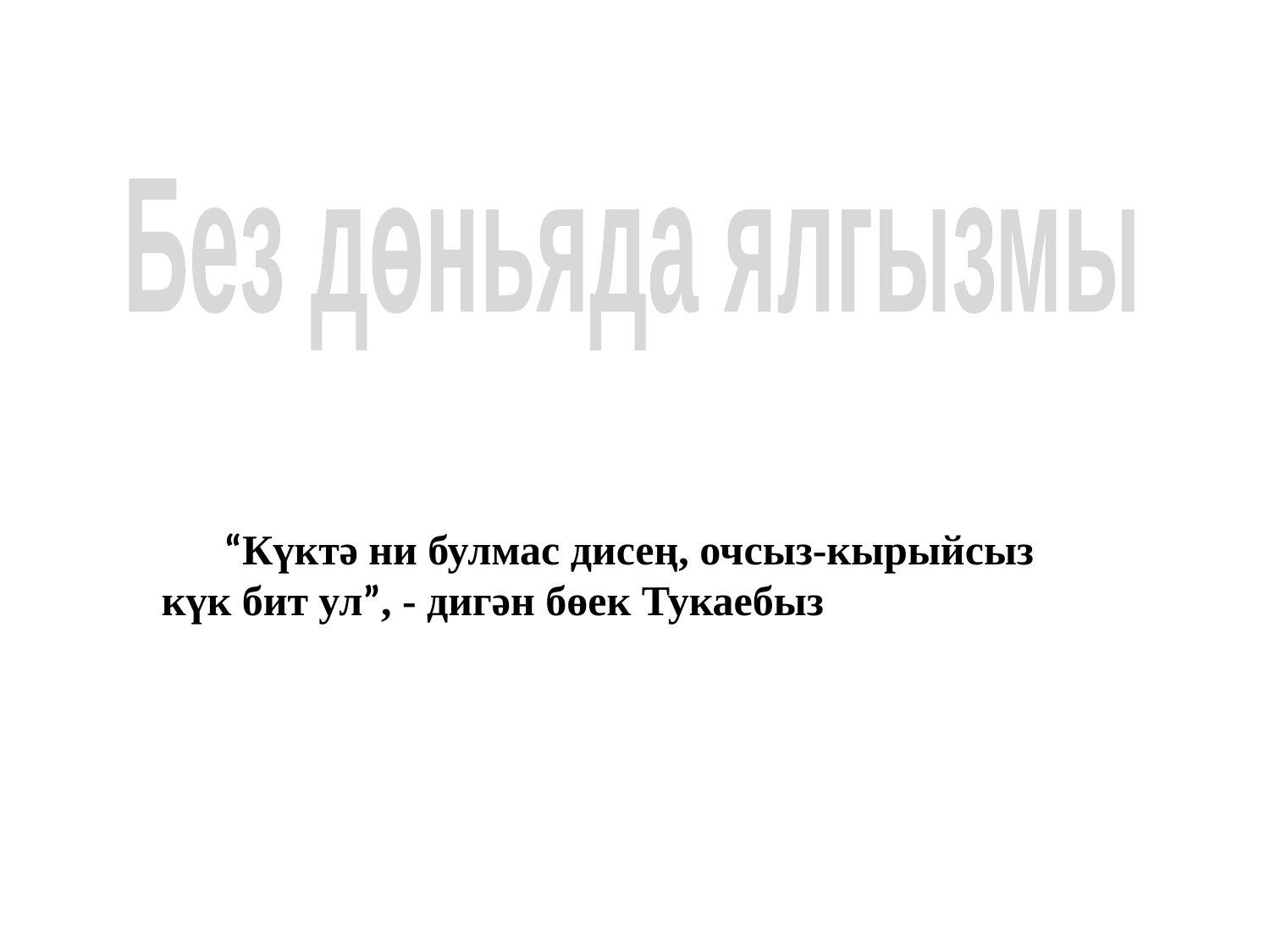

Без дөньяда ялгызмы
“Күктә ни булмас дисең, очсыз-кырыйсыз күк бит ул”, - дигән бөек Тукаебыз